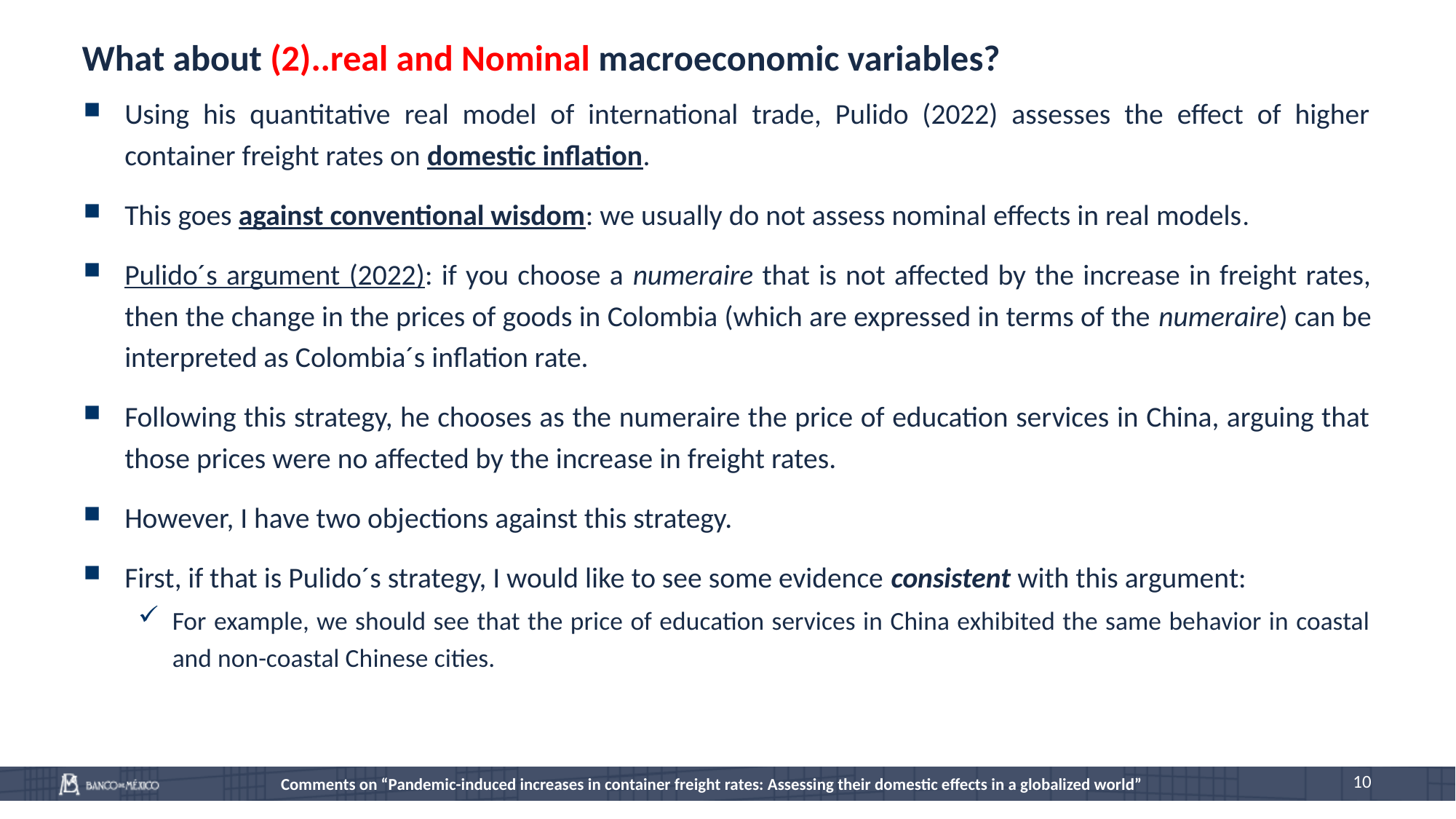

# What about (2)..real and Nominal macroeconomic variables?
Using his quantitative real model of international trade, Pulido (2022) assesses the effect of higher container freight rates on domestic inflation.
This goes against conventional wisdom: we usually do not assess nominal effects in real models.
Pulido´s argument (2022): if you choose a numeraire that is not affected by the increase in freight rates, then the change in the prices of goods in Colombia (which are expressed in terms of the numeraire) can be interpreted as Colombia´s inflation rate.
Following this strategy, he chooses as the numeraire the price of education services in China, arguing that those prices were no affected by the increase in freight rates.
However, I have two objections against this strategy.
First, if that is Pulido´s strategy, I would like to see some evidence consistent with this argument:
For example, we should see that the price of education services in China exhibited the same behavior in coastal and non-coastal Chinese cities.

10
Comments on “Pandemic-induced increases in container freight rates: Assessing their domestic effects in a globalized world”